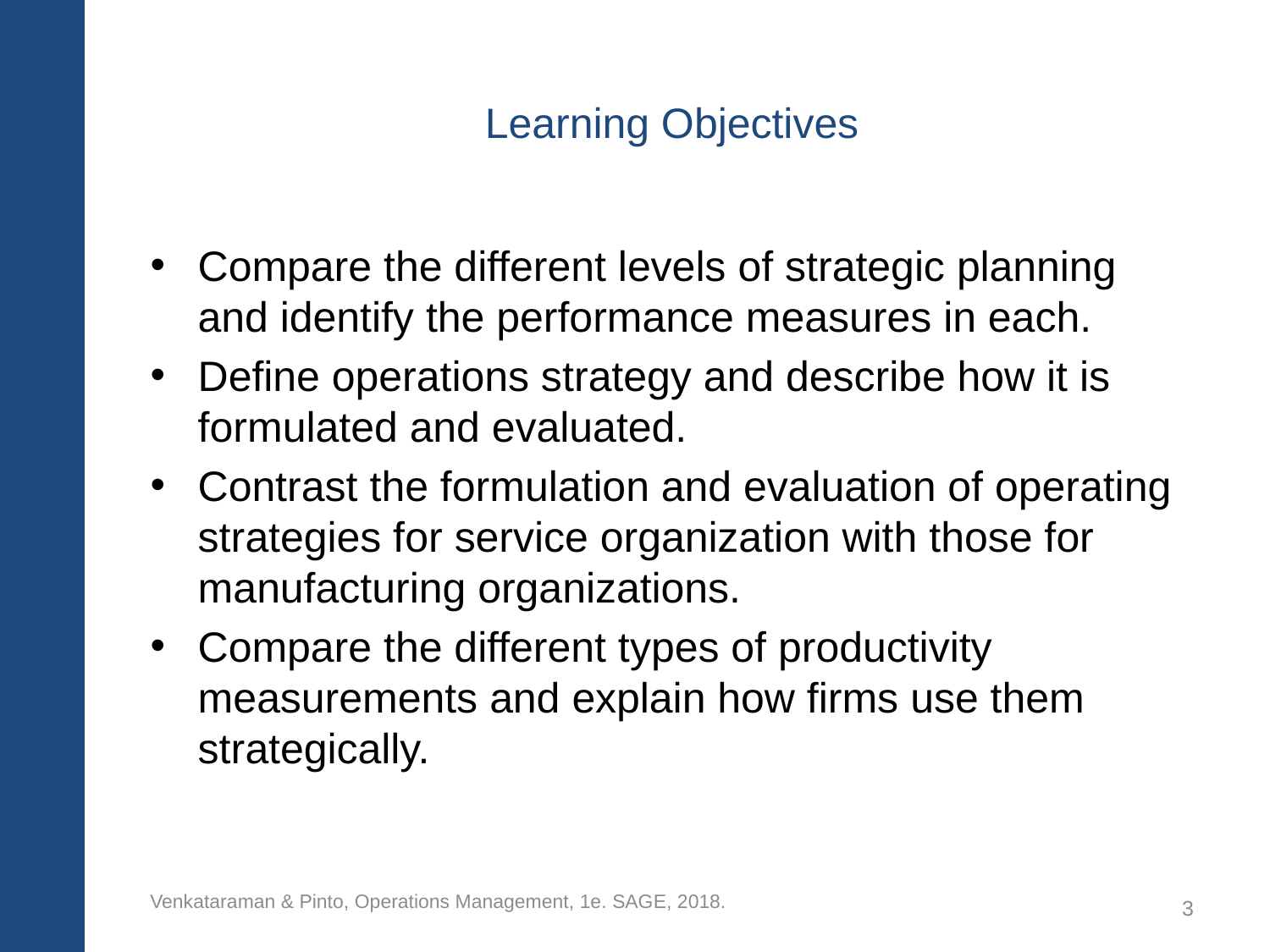

# Learning Objectives
Compare the different levels of strategic planning and identify the performance measures in each.
Define operations strategy and describe how it is formulated and evaluated.
Contrast the formulation and evaluation of operating strategies for service organization with those for manufacturing organizations.
Compare the different types of productivity measurements and explain how firms use them strategically.
Venkataraman & Pinto, Operations Management, 1e. SAGE, 2018.
3